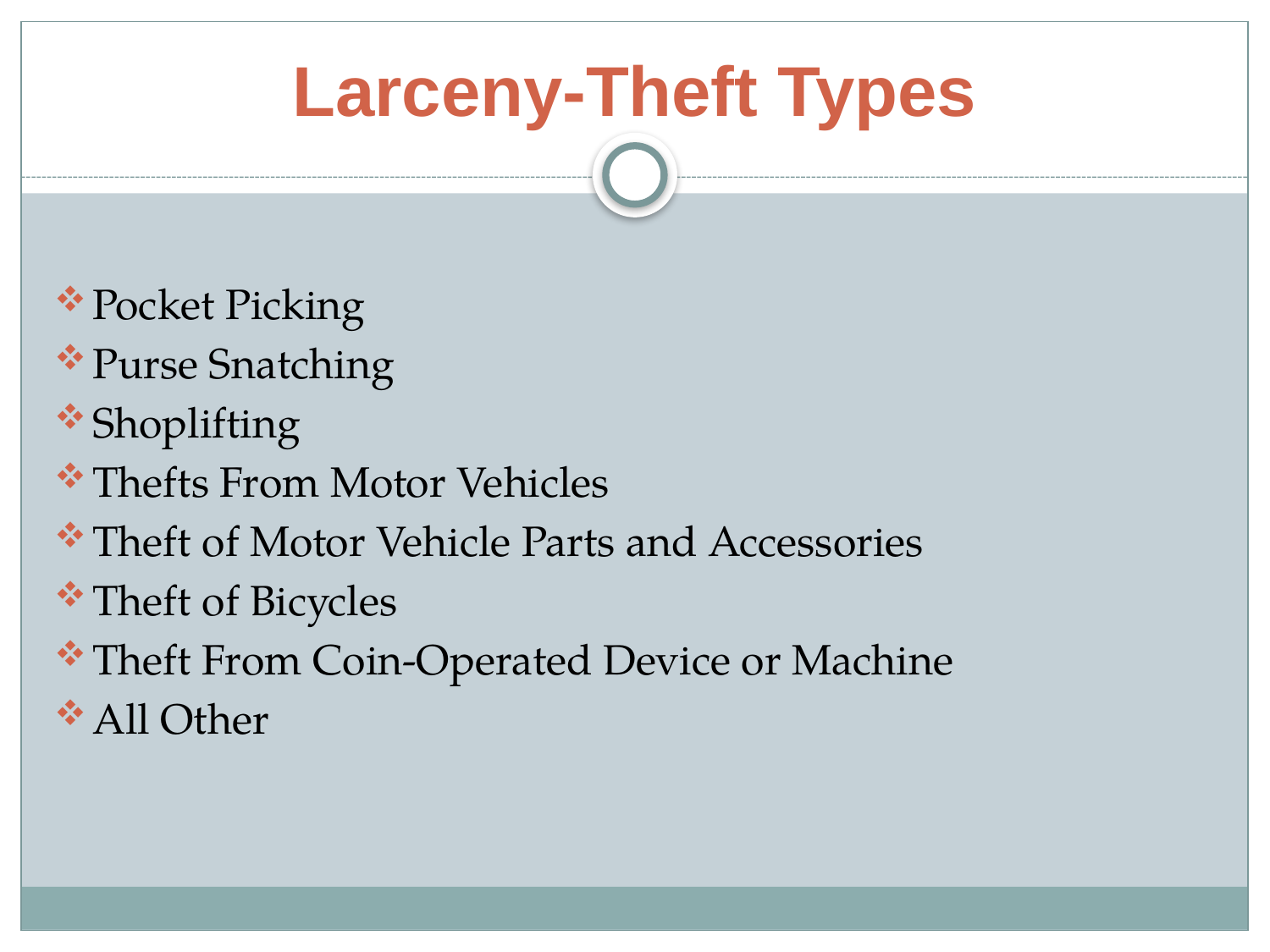

# Larceny-Theft Types

Pocket Picking
Purse Snatching
Shoplifting
Thefts From Motor Vehicles
Theft of Motor Vehicle Parts and Accessories
Theft of Bicycles
Theft From Coin-Operated Device or Machine
All Other